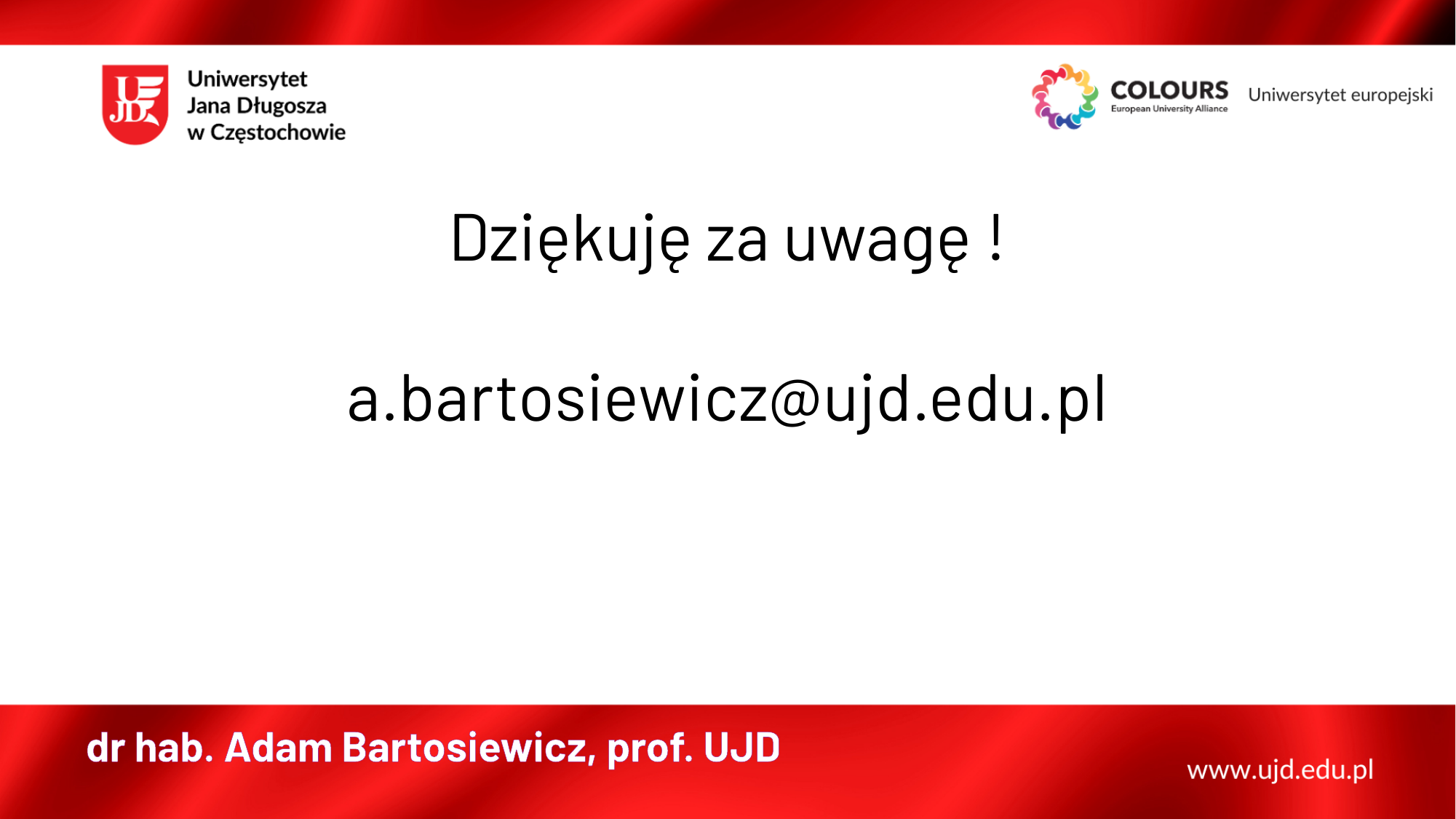

Dziękuję za uwagę !

a.bartosiewicz@ujd.edu.pl
dr hab. Adam Bartosiewicz, prof. UJD